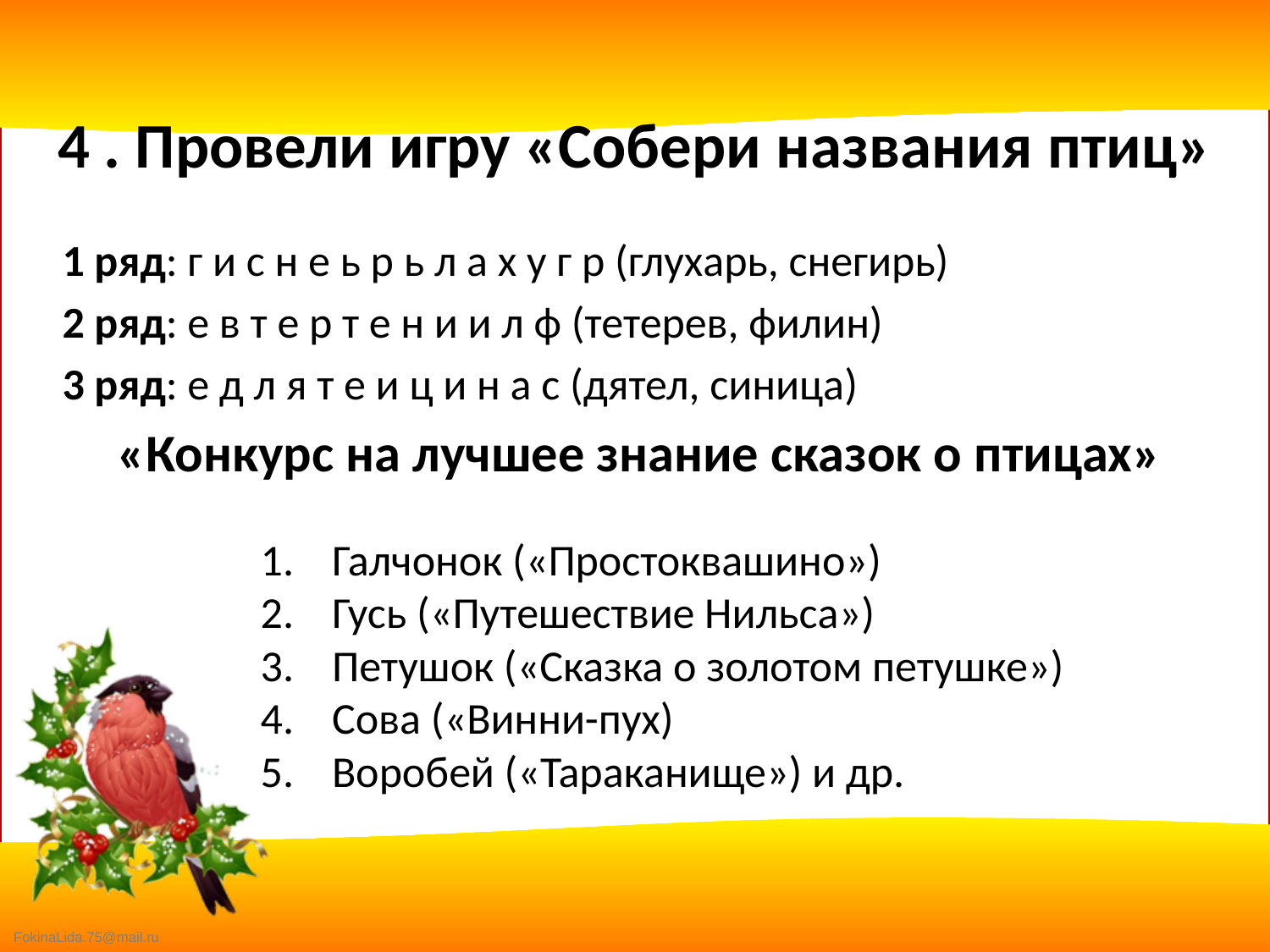

# 4 . Провели игру «Собери названия птиц»
1 ряд: г и с н е ь р ь л а х у г р (глухарь, снегирь)
2 ряд: е в т е р т е н и и л ф (тетерев, филин)
3 ряд: е д л я т е и ц и н а с (дятел, синица)
«Конкурс на лучшее знание сказок о птицах»

Галчонок («Простоквашино»)
Гусь («Путешествие Нильса»)
Петушок («Сказка о золотом петушке»)
Сова («Винни-пух)
Воробей («Тараканище») и др.